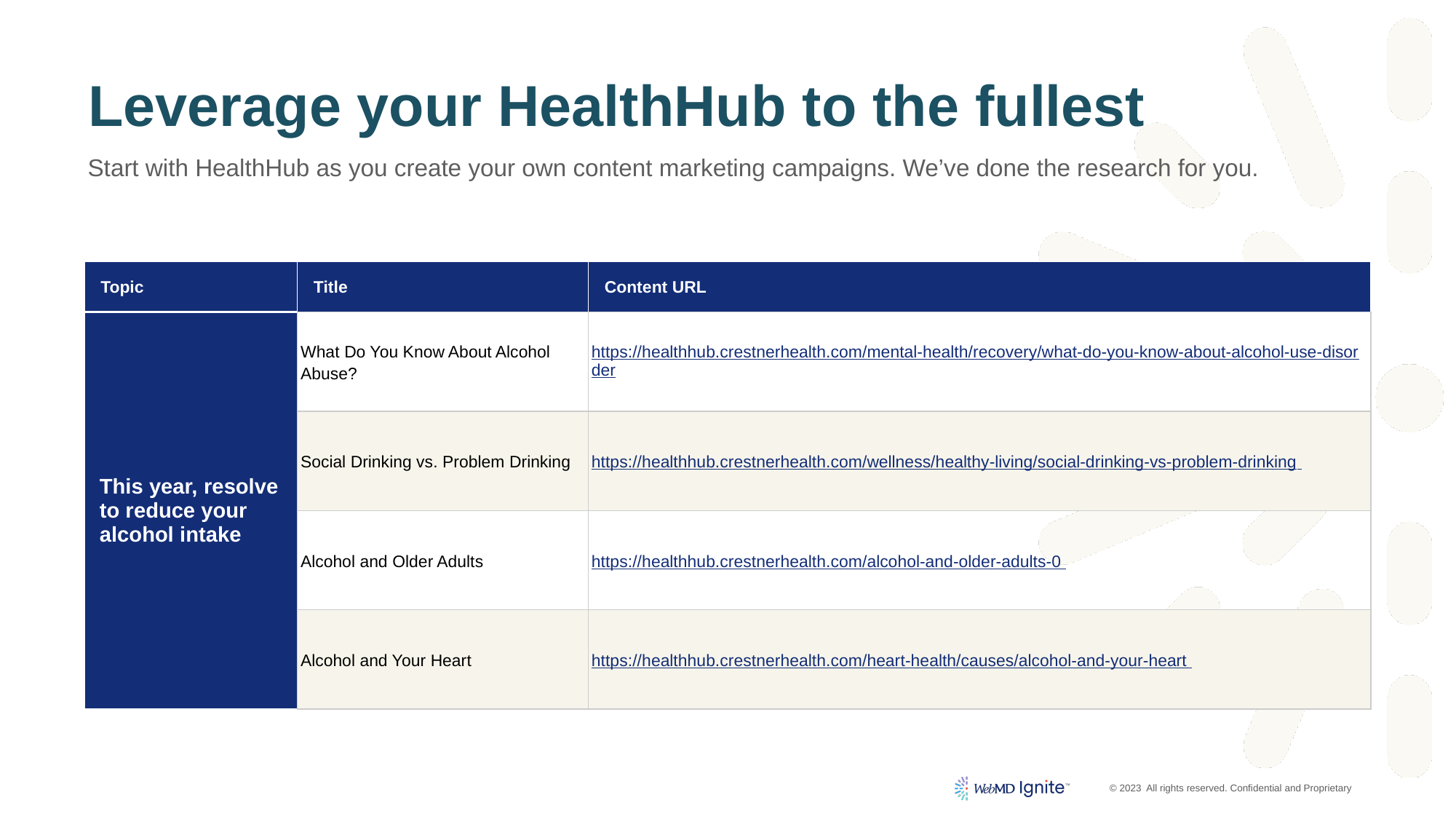

# Leverage your HealthHub to the fullest
Start with HealthHub as you create your own content marketing campaigns. We’ve done the research for you.
| Topic | Title | Content URL |
| --- | --- | --- |
| This year, resolve to reduce your alcohol intake | What Do You Know About Alcohol Abuse? | https://healthhub.crestnerhealth.com/mental-health/recovery/what-do-you-know-about-alcohol-use-disorder |
|  | Social Drinking vs. Problem Drinking | https://healthhub.crestnerhealth.com/wellness/healthy-living/social-drinking-vs-problem-drinking |
|  | Alcohol and Older Adults | https://healthhub.crestnerhealth.com/alcohol-and-older-adults-0 |
|  | Alcohol and Your Heart | https://healthhub.crestnerhealth.com/heart-health/causes/alcohol-and-your-heart |